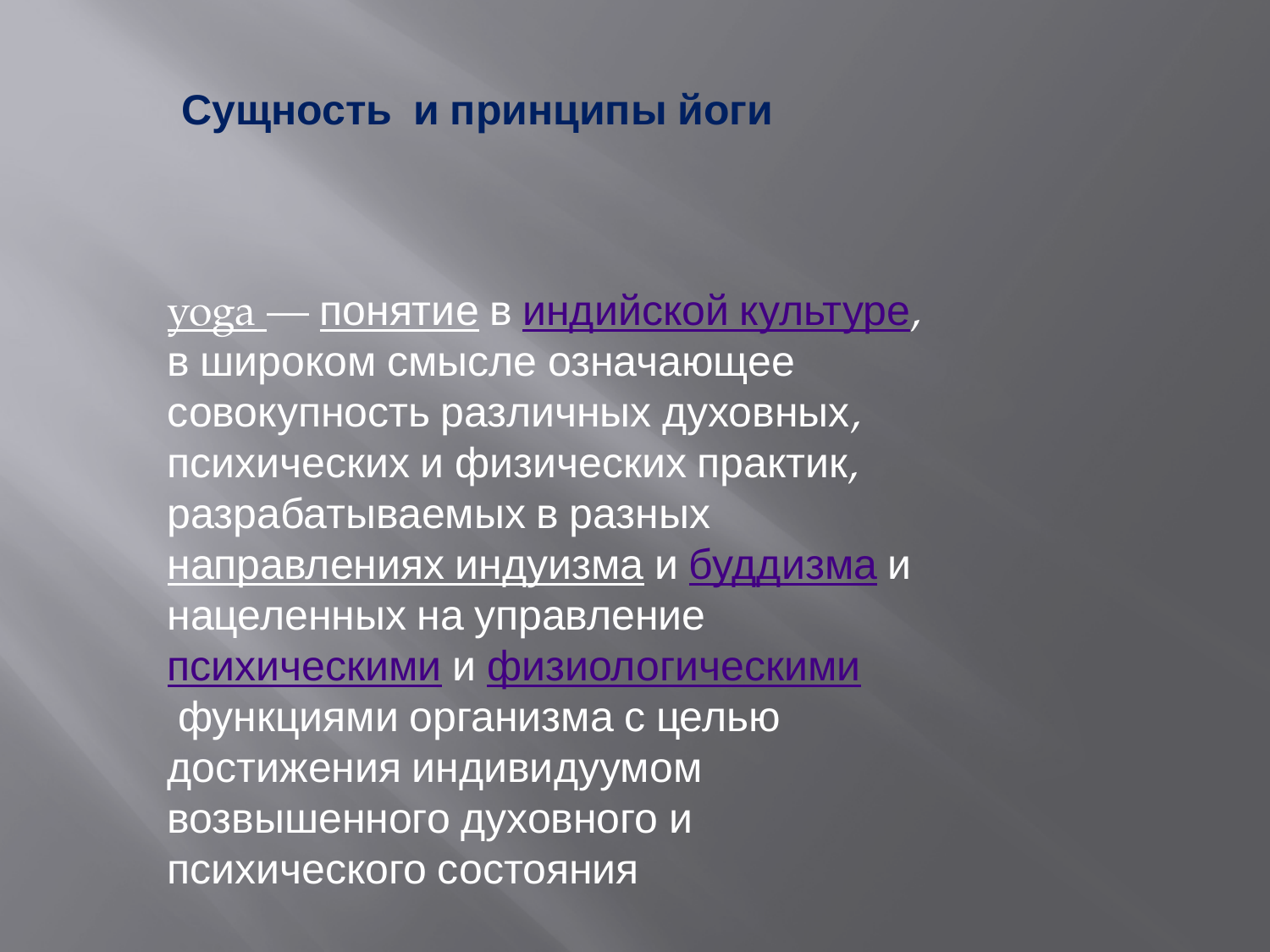

Сущность  и принципы йоги
yoga — понятие в индийской культуре, в широком смысле означающее совокупность различных духовных, психических и физических практик, разрабатываемых в разных направлениях индуизма и буддизма и нацеленных на управление психическими и физиологическими функциями организма с целью достижения индивидуумом возвышенного духовного и психического состояния